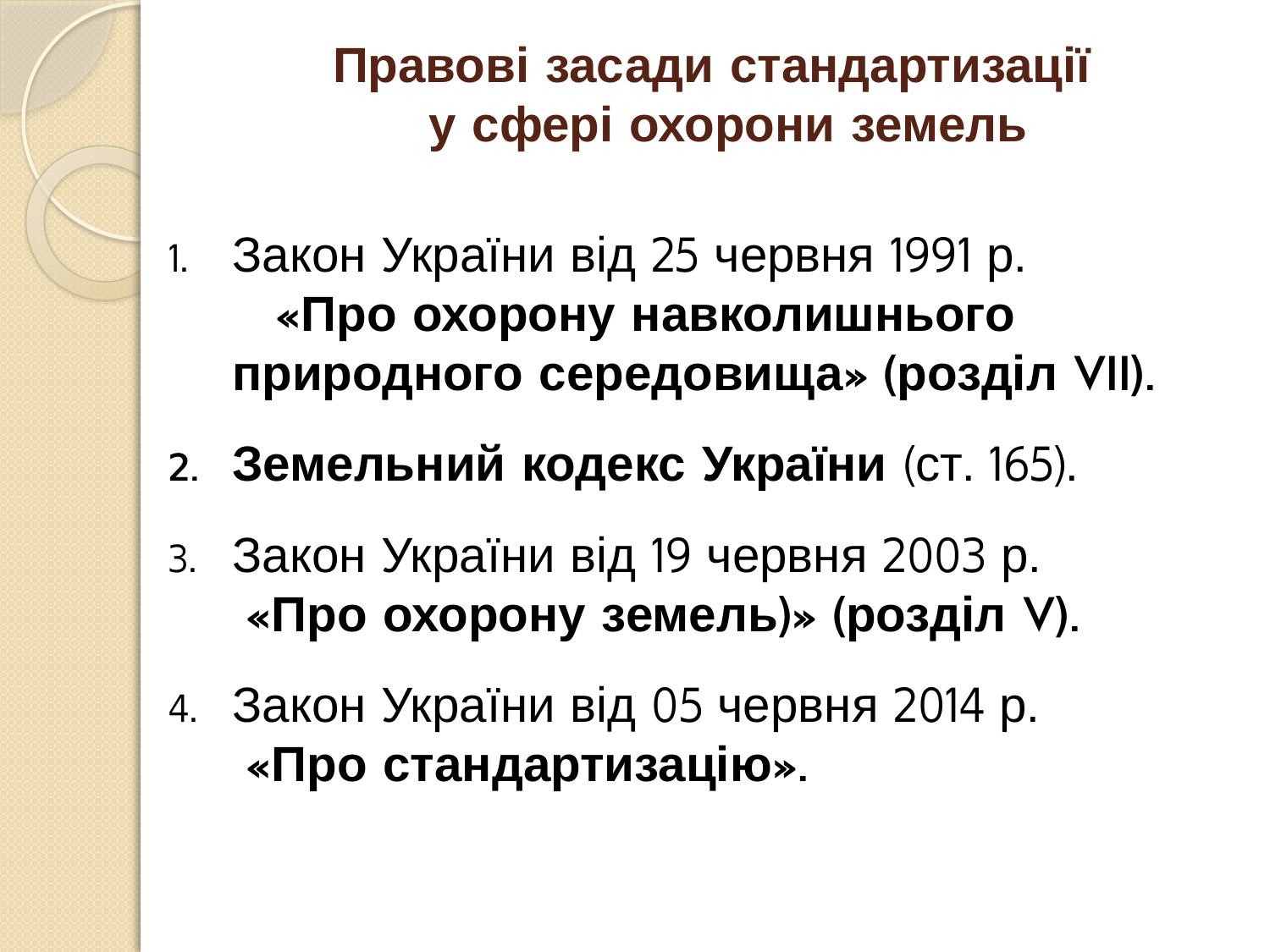

# Правові засади стандартизації у сфері охорони земель
Закон України від 25 червня 1991 р.                 «Про охорону навколишнього природного середовища» (розділ VII).
Земельний кодекс України (ст. 165).
Закон України від 19 червня 2003 р.              «Про охорону земель)» (розділ V).
Закон України від 05 червня 2014 р.              «Про стандартизацію».